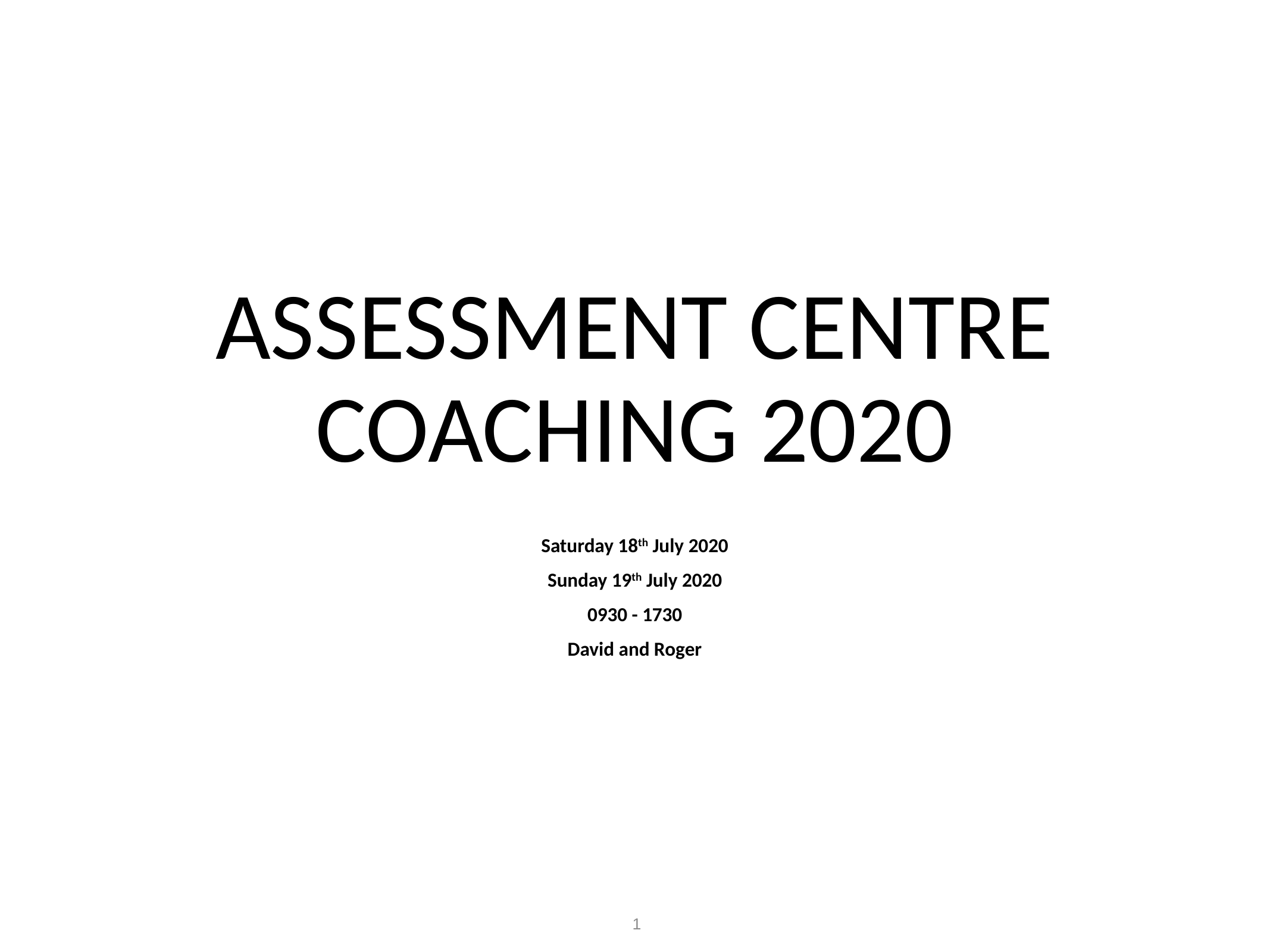

# ASSESSMENT CENTRE COACHING 2020
Saturday 18th July 2020
Sunday 19th July 2020
0930 - 1730
David and Roger
1